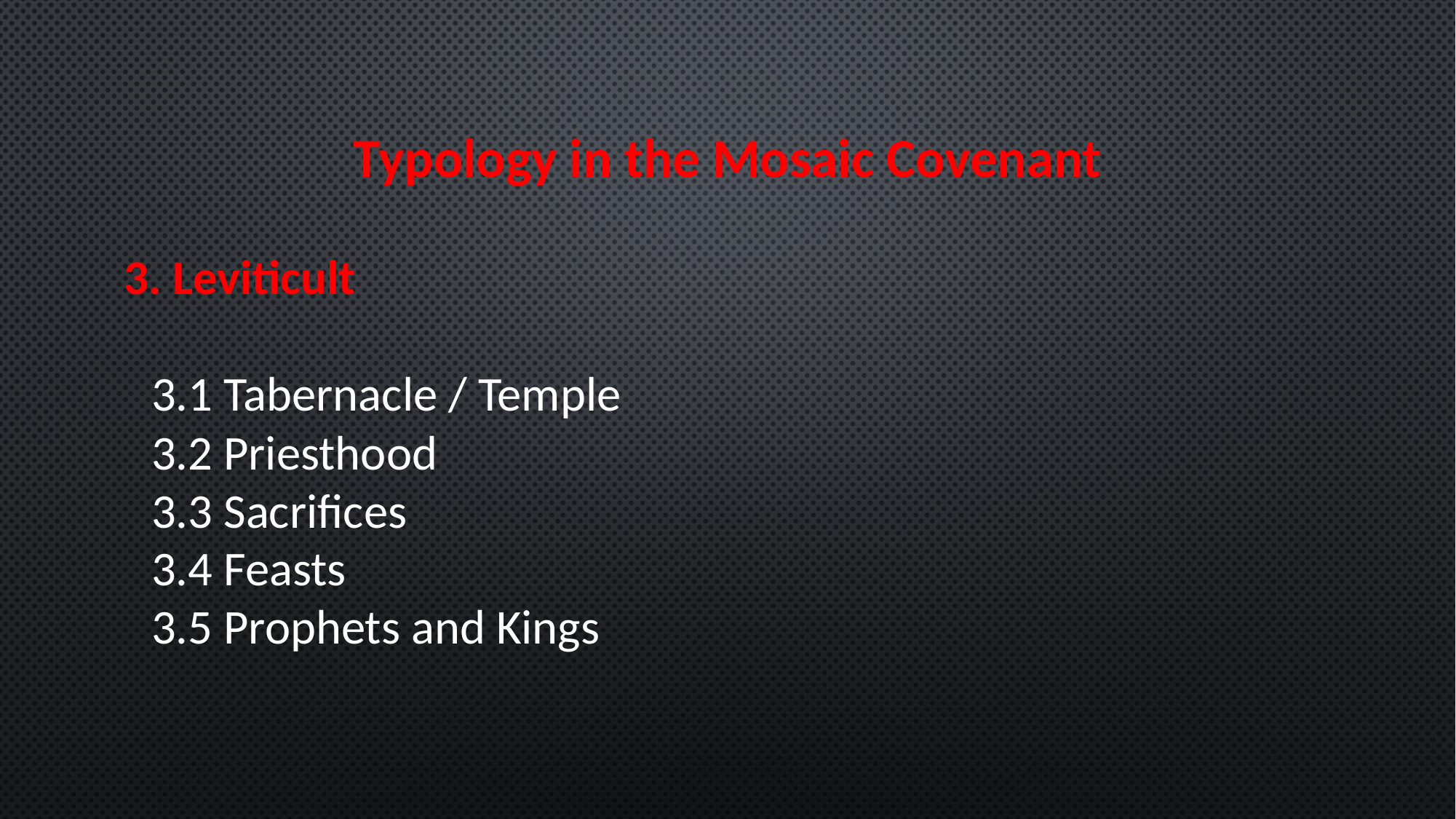

Typology in the Mosaic Covenant

3. Leviticult

3.1 Tabernacle / Temple
3.2 Priesthood
3.3 Sacrifices
3.4 Feasts
3.5 Prophets and Kings